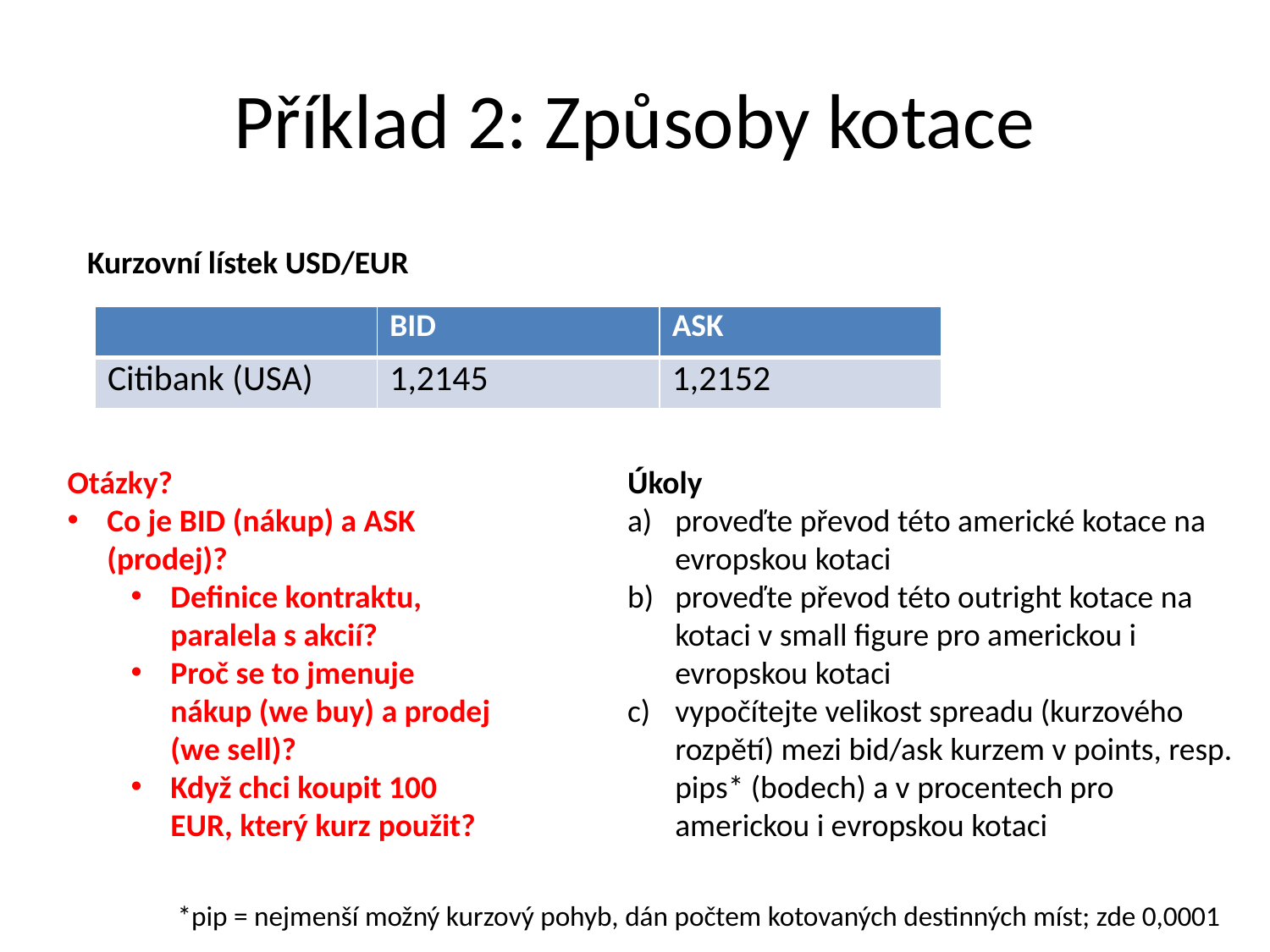

# Příklad 2: Způsoby kotace
Kurzovní lístek USD/EUR
|  | BID | ASK |
| --- | --- | --- |
| Citibank (USA) | 1,2145 | 1,2152 |
Otázky?
Co je BID (nákup) a ASK (prodej)?
Definice kontraktu, paralela s akcií?
Proč se to jmenuje nákup (we buy) a prodej (we sell)?
Když chci koupit 100 EUR, který kurz použit?
Úkoly
proveďte převod této americké kotace na evropskou kotaci
proveďte převod této outright kotace na kotaci v small figure pro americkou i evropskou kotaci
vypočítejte velikost spreadu (kurzového rozpětí) mezi bid/ask kurzem v points, resp. pips* (bodech) a v procentech pro americkou i evropskou kotaci

*pip = nejmenší možný kurzový pohyb, dán počtem kotovaných destinných míst; zde 0,0001